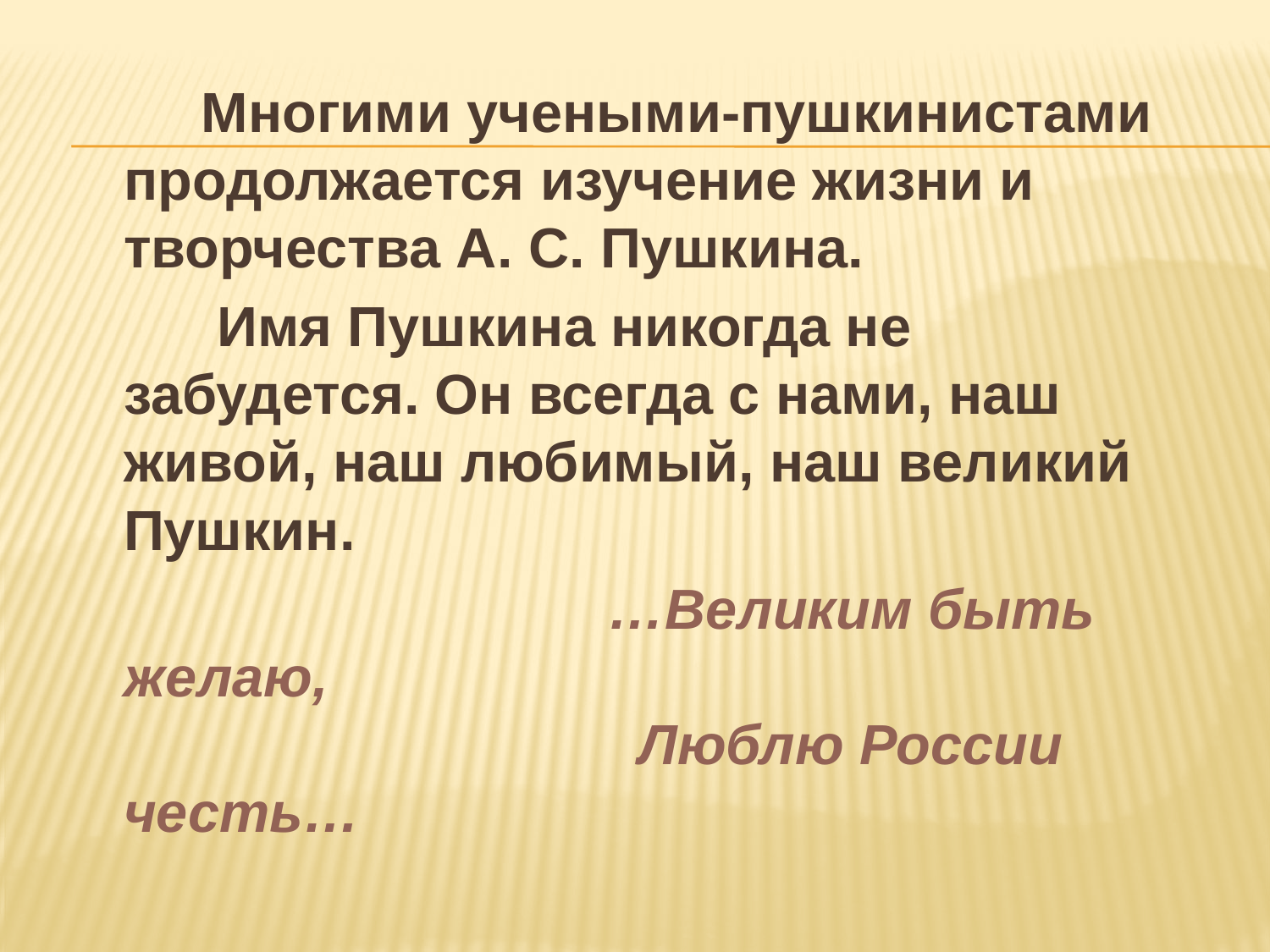

#
        Многими учеными-пушкинистами продолжается изучение жизни и творчества А. С. Пушкина.
         Имя Пушкина никогда не забудется. Он всегда с нами, наш живой, наш любимый, наш великий Пушкин.
                                  …Великим быть желаю,
                                 Люблю России честь…